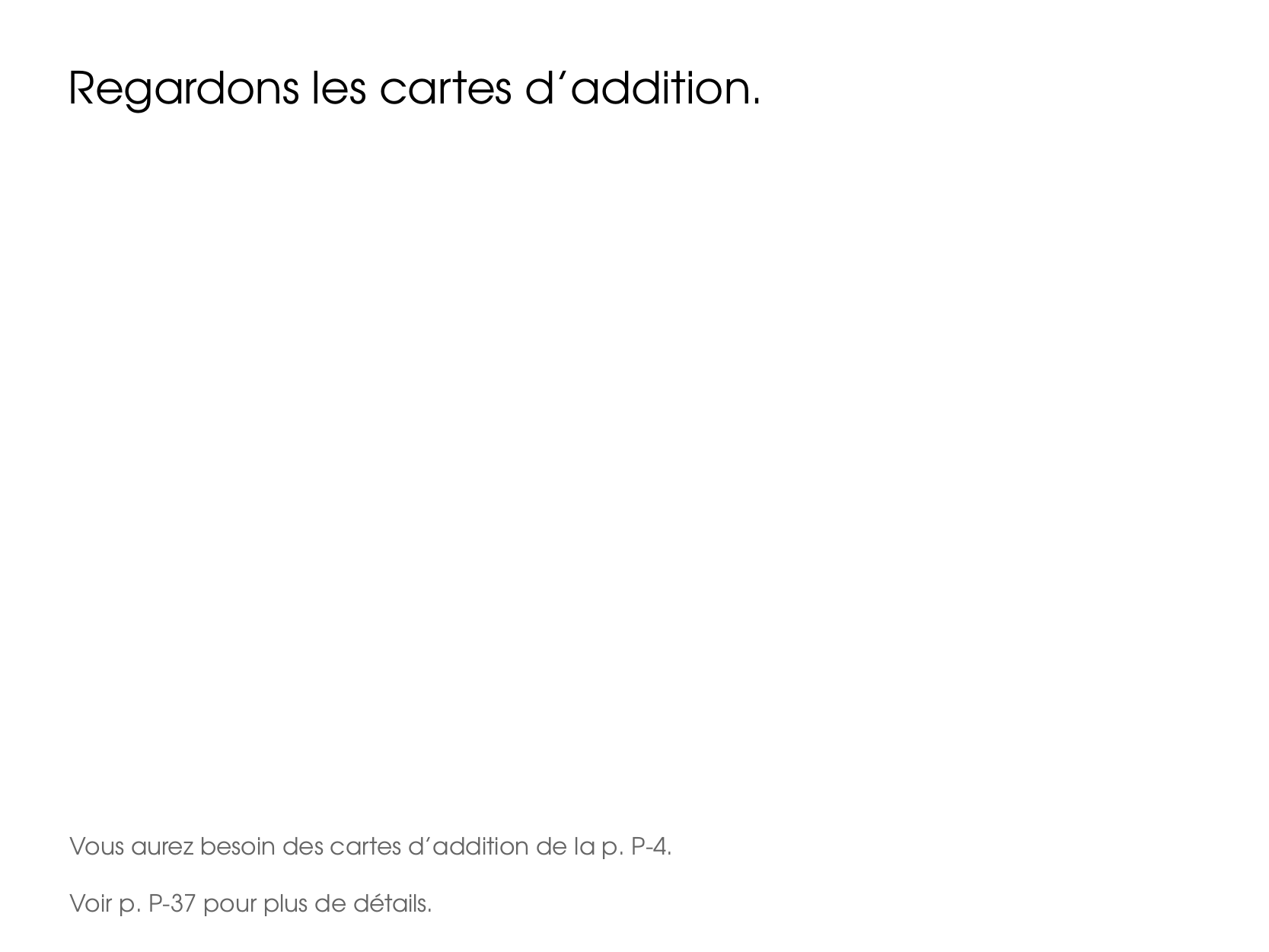

Regardons les cartes d’addition.

Vous aurez besoin des cartes d’addition de la p. P-4.
Voir p. P-37 pour plus de détails.